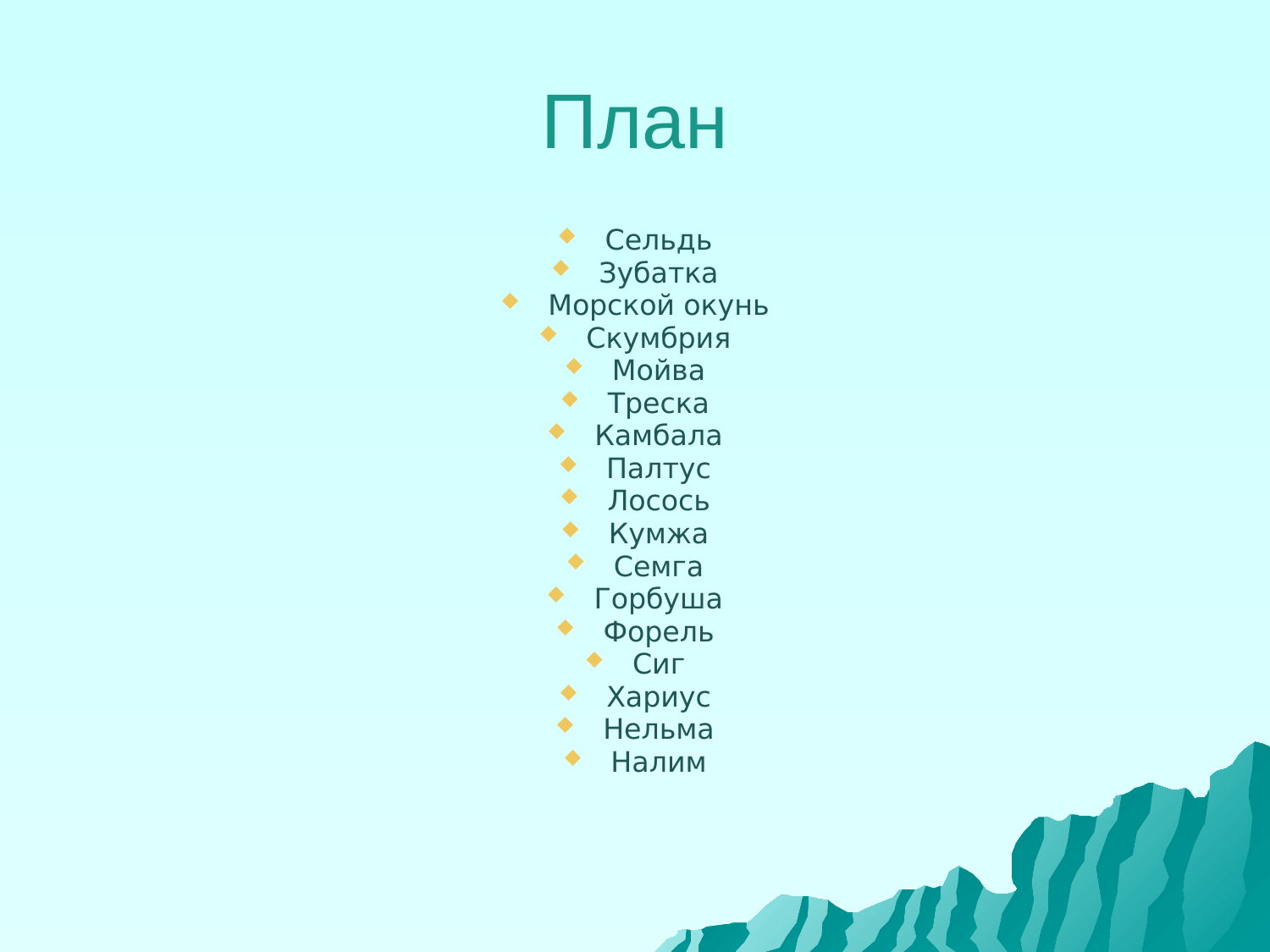

# План
Сельдь
Зубатка
Морской окунь
Скумбрия
Мойва
Треска
Камбала
Палтус
Лосось
Кумжа
Семга
Горбуша
Форель
Сиг
Хариус
Нельма
Налим